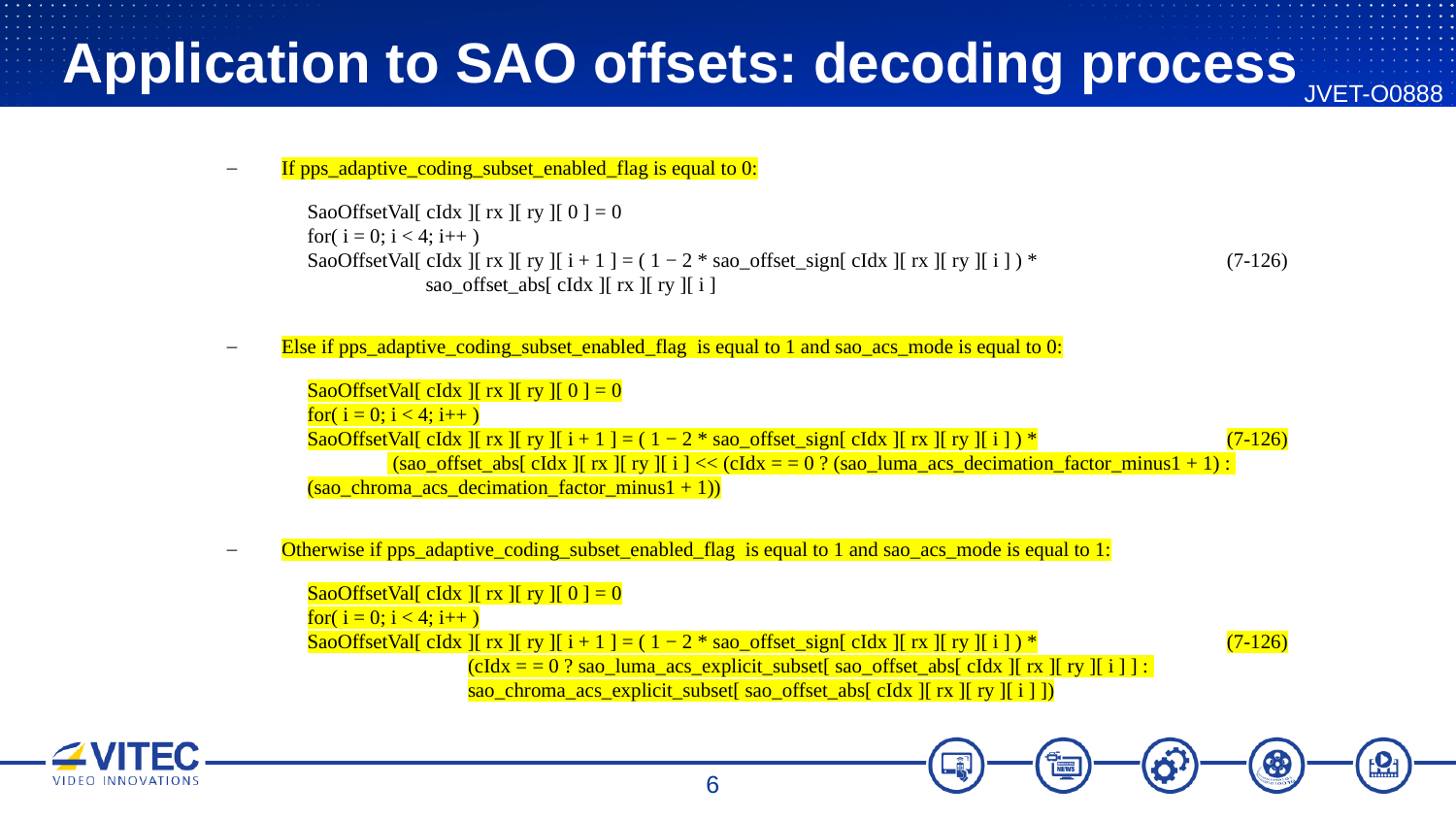

# Application to SAO offsets: decoding process
JVET-O0888
If pps_adaptive_coding_subset_enabled_flag is equal to 0:
SaoOffsetVal[ cIdx ][ rx ][ ry ][ 0 ] = 0
for( i = 0; i < 4; i++ )
SaoOffsetVal[ cIdx ][ rx ][ ry ][ i + 1 ] = ( 1 − 2 * sao_offset_sign[ cIdx ][ rx ][ ry ][ i ] ) *	(7‑126)
		sao_offset_abs[ cIdx ][ rx ][ ry ][ i ]
Else if pps_adaptive_coding_subset_enabled_flag  is equal to 1 and sao_acs_mode is equal to 0:
SaoOffsetVal[ cIdx ][ rx ][ ry ][ 0 ] = 0
for( i = 0; i < 4; i++ )
SaoOffsetVal[ cIdx ][ rx ][ ry ][ i + 1 ] = ( 1 − 2 * sao_offset_sign[ cIdx ][ rx ][ ry ][ i ] ) *	(7‑126)
	 (sao_offset_abs[ cIdx ][ rx ][ ry ][ i ] << (cIdx = = 0 ? (sao_luma_acs_decimation_factor_minus1 + 1) : 	(sao_chroma_acs_decimation_factor_minus1 + 1))
Otherwise if pps_adaptive_coding_subset_enabled_flag  is equal to 1 and sao_acs_mode is equal to 1:
SaoOffsetVal[ cIdx ][ rx ][ ry ][ 0 ] = 0
for( i = 0; i < 4; i++ )
SaoOffsetVal[ cIdx ][ rx ][ ry ][ i + 1 ] = ( 1 − 2 * sao_offset_sign[ cIdx ][ rx ][ ry ][ i ] ) *	(7‑126)
		(cIdx = = 0 ? sao_luma_acs_explicit_subset[ sao_offset_abs[ cIdx ][ rx ][ ry ][ i ] ] :
		sao_chroma_acs_explicit_subset[ sao_offset_abs[ cIdx ][ rx ][ ry ][ i ] ])

6